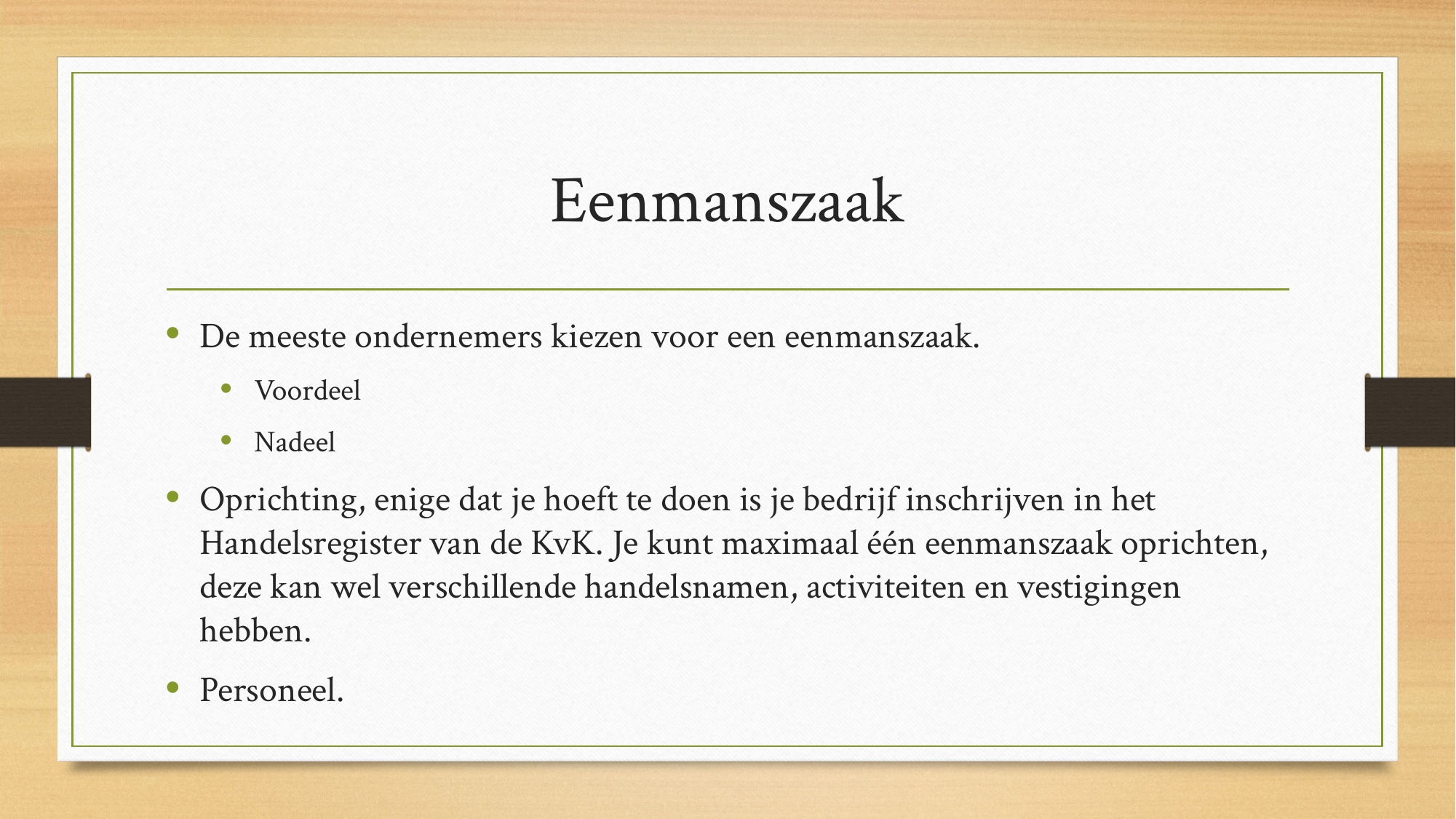

# Eenmanszaak
De meeste ondernemers kiezen voor een eenmanszaak.
Voordeel
Nadeel
Oprichting, enige dat je hoeft te doen is je bedrijf inschrijven in het Handelsregister van de KvK. Je kunt maximaal één eenmanszaak oprichten, deze kan wel verschillende handelsnamen, activiteiten en vestigingen hebben.
Personeel.